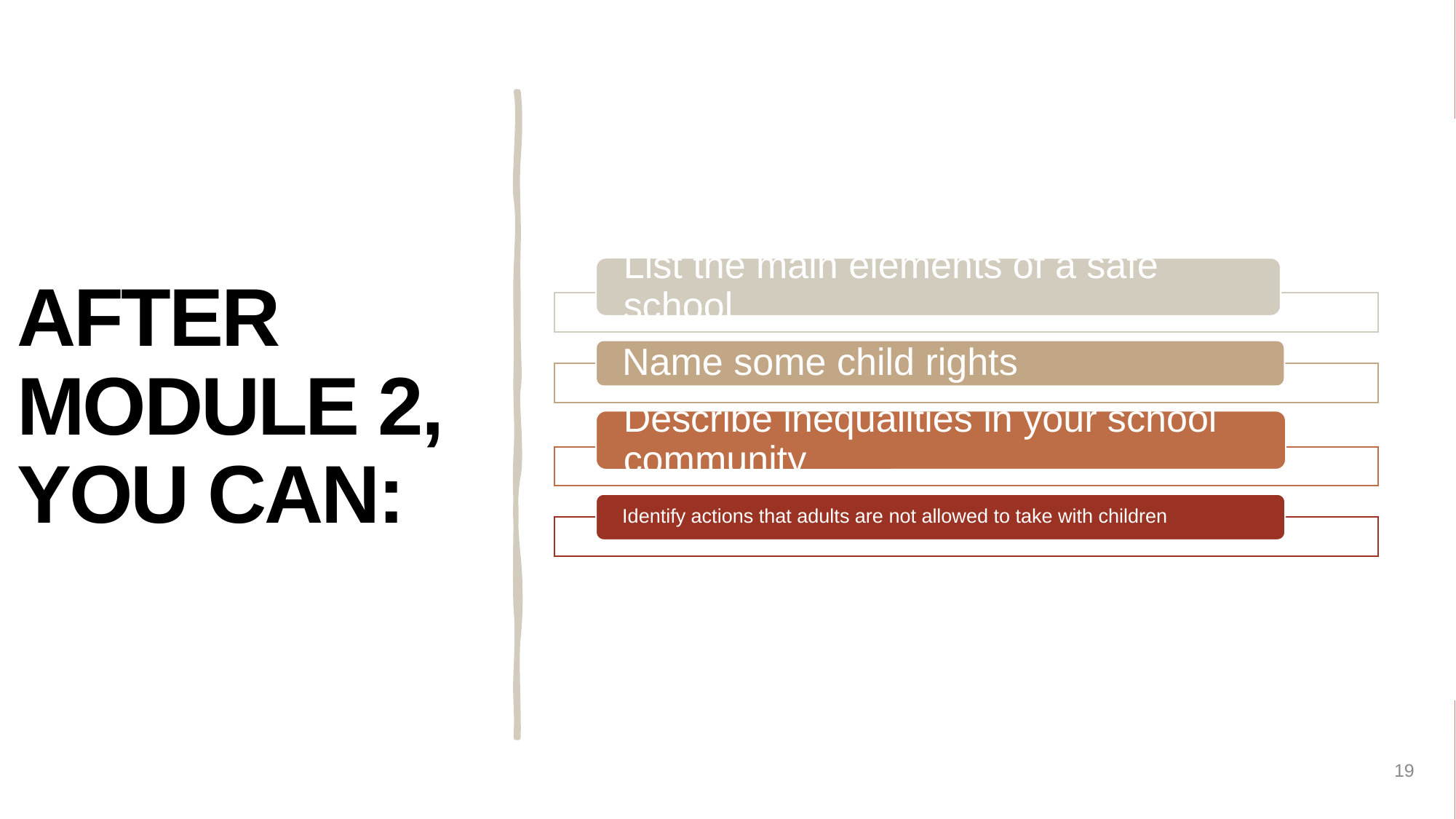

List the main elements of a safe school
Name some child rights
Describe inequalities in your school community
Identify actions that adults are not allowed to take with children
# After module 2, you can:

19